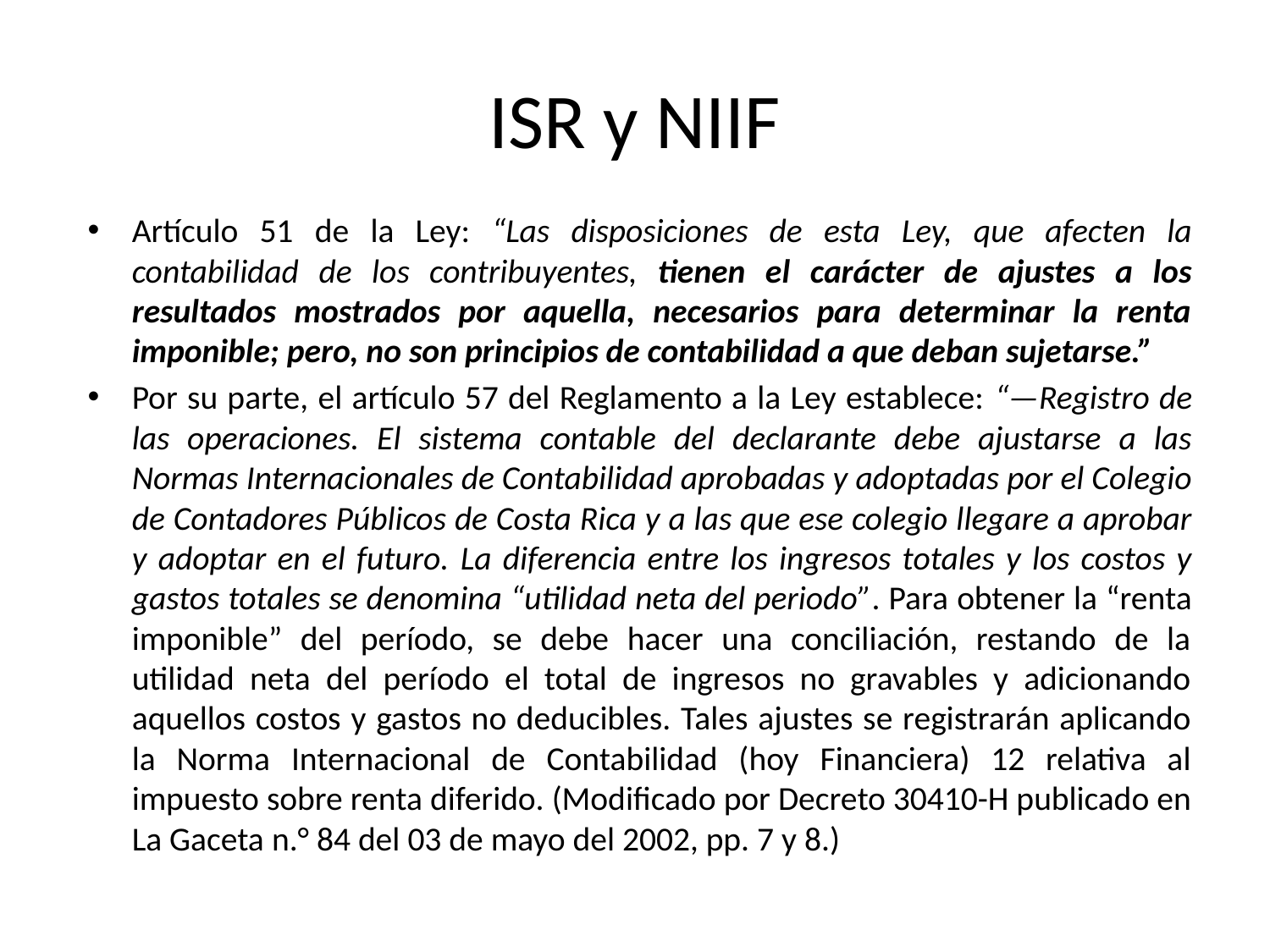

# ISR y NIIF

Artículo 51 de la Ley: “Las disposiciones de esta Ley, que afecten la contabilidad de los contribuyentes, tienen el carácter de ajustes a los resultados mostrados por aquella, necesarios para determinar la renta imponible; pero, no son principios de contabilidad a que deban sujetarse.”
Por su parte, el artículo 57 del Reglamento a la Ley establece: “—Registro de las operaciones. El sistema contable del declarante debe ajustarse a las Normas Internacionales de Contabilidad aprobadas y adoptadas por el Colegio de Contadores Públicos de Costa Rica y a las que ese colegio llegare a aprobar y adoptar en el futuro. La diferencia entre los ingresos totales y los costos y gastos totales se denomina “utilidad neta del periodo”. Para obtener la “renta imponible” del período, se debe hacer una conciliación, restando de la utilidad neta del período el total de ingresos no gravables y adicionando aquellos costos y gastos no deducibles. Tales ajustes se registrarán aplicando la Norma Internacional de Contabilidad (hoy Financiera) 12 relativa al impuesto sobre renta diferido. (Modificado por Decreto 30410-H publicado en La Gaceta n.° 84 del 03 de mayo del 2002, pp. 7 y 8.)